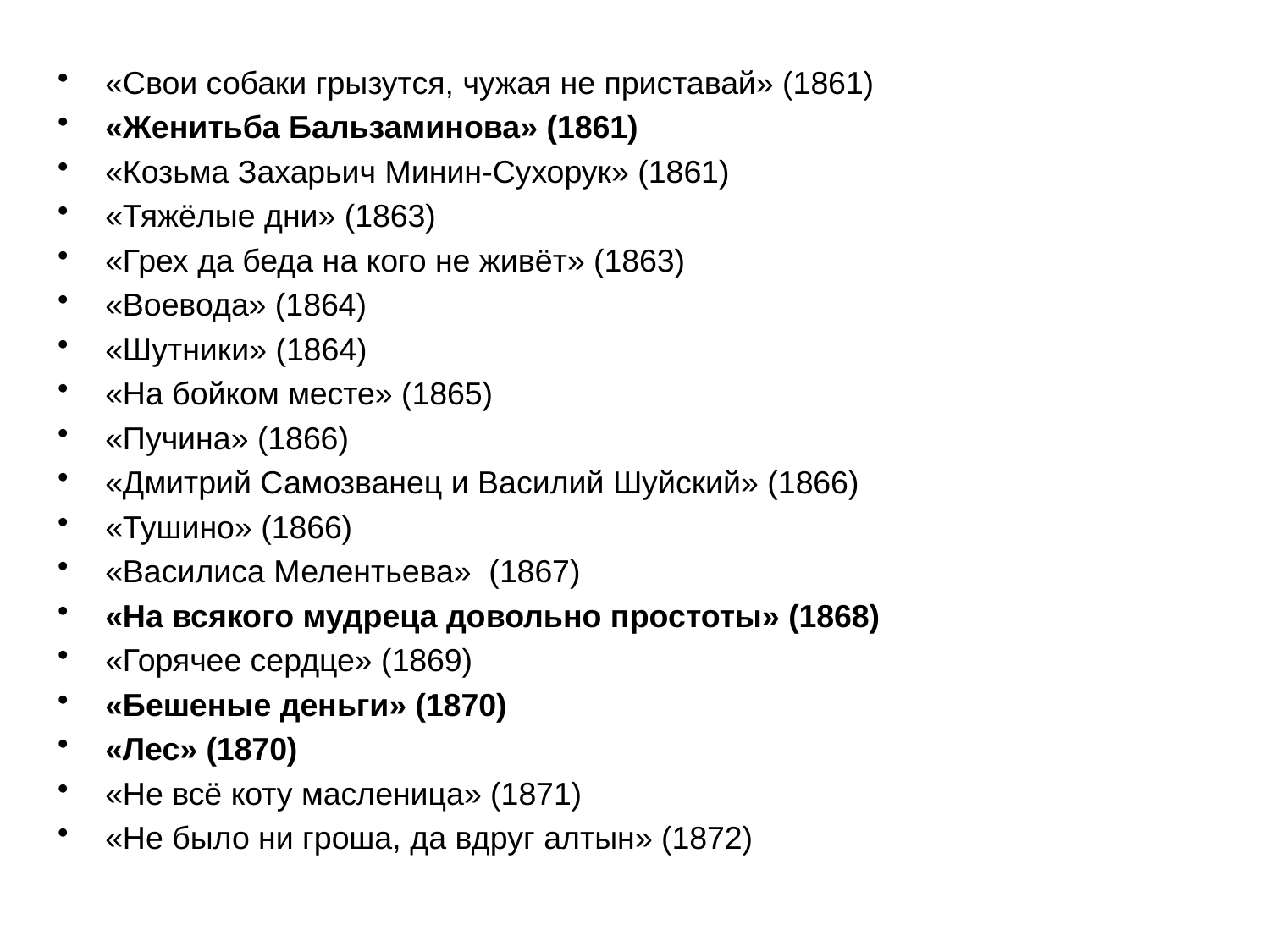

«Свои собаки грызутся, чужая не приставай» (1861)
«Женитьба Бальзаминова» (1861)
«Козьма Захарьич Минин-Сухорук» (1861)
«Тяжёлые дни» (1863)
«Грех да беда на кого не живёт» (1863)
«Воевода» (1864)
«Шутники» (1864)
«На бойком месте» (1865)
«Пучина» (1866)
«Дмитрий Самозванец и Василий Шуйский» (1866)
«Тушино» (1866)
«Василиса Мелентьева»  (1867)
«На всякого мудреца довольно простоты» (1868)
«Горячее сердце» (1869)
«Бешеные деньги» (1870)
«Лес» (1870)
«Не всё коту масленица» (1871)
«Не было ни гроша, да вдруг алтын» (1872)